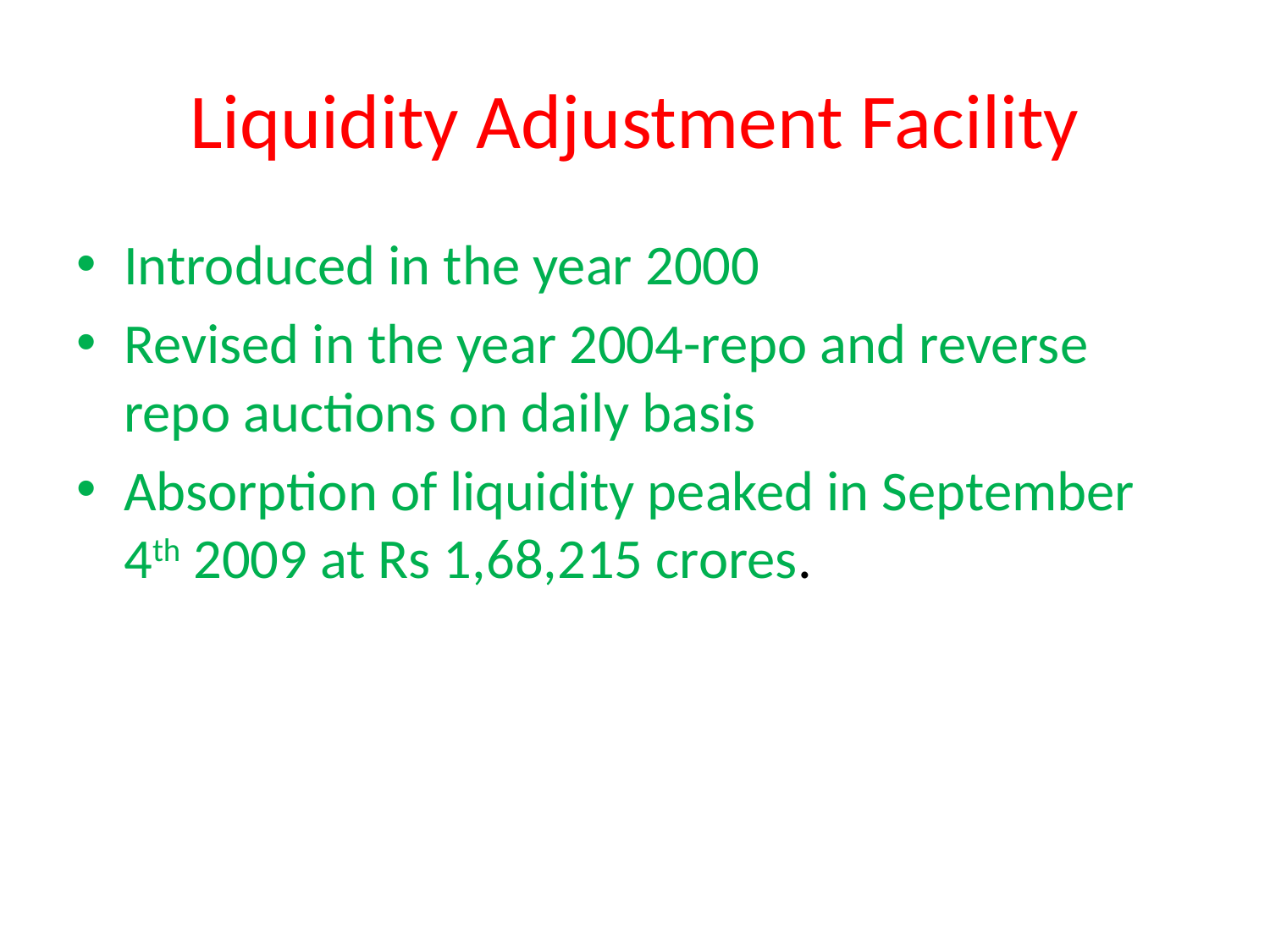

# Liquidity Adjustment Facility
Introduced in the year 2000
Revised in the year 2004-repo and reverse repo auctions on daily basis
Absorption of liquidity peaked in September 4th 2009 at Rs 1,68,215 crores.